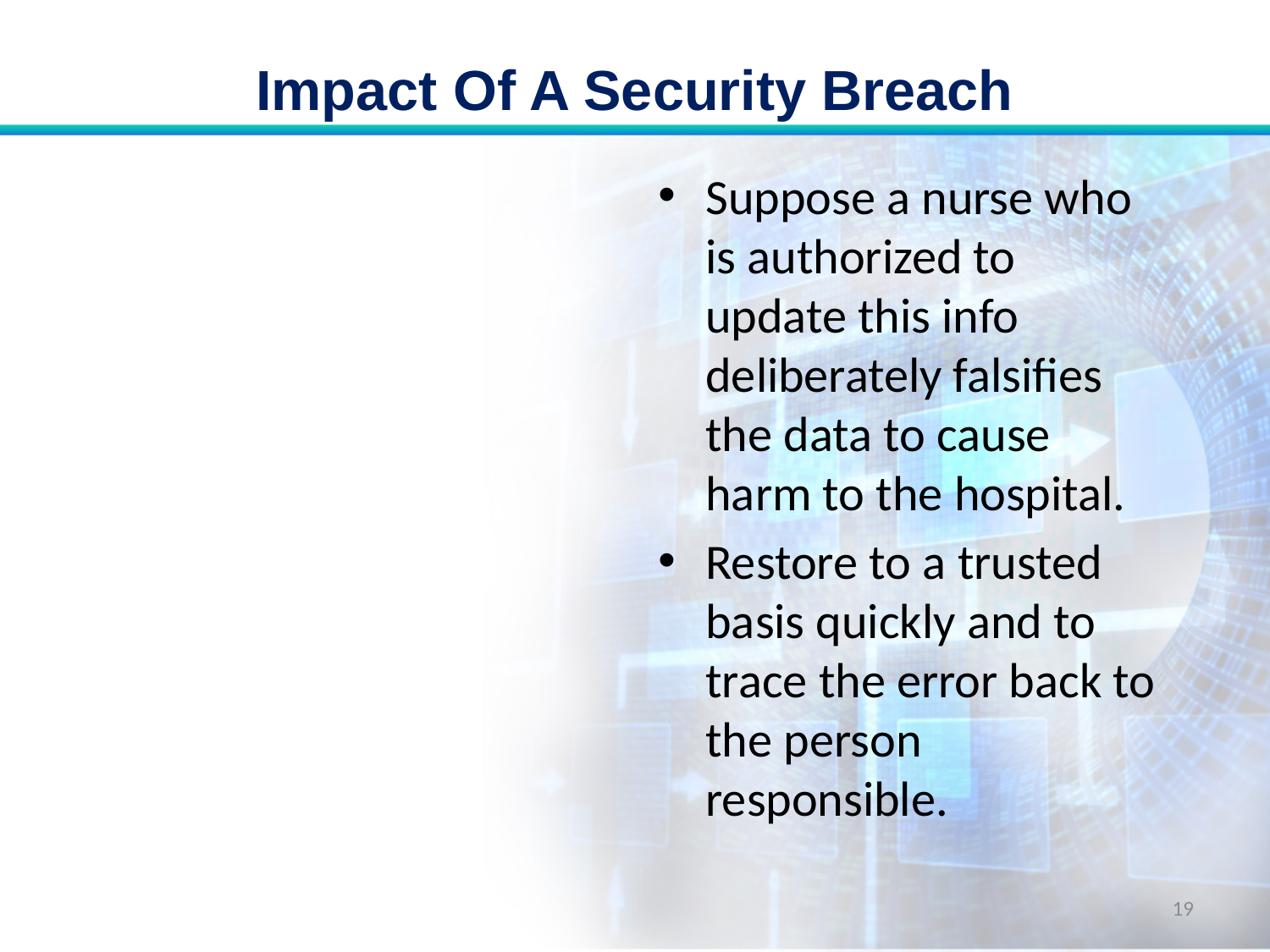

# Impact Of A Security Breach
Suppose a nurse who is authorized to update this info deliberately falsifies the data to cause harm to the hospital.
Restore to a trusted basis quickly and to trace the error back to the person responsible.

19